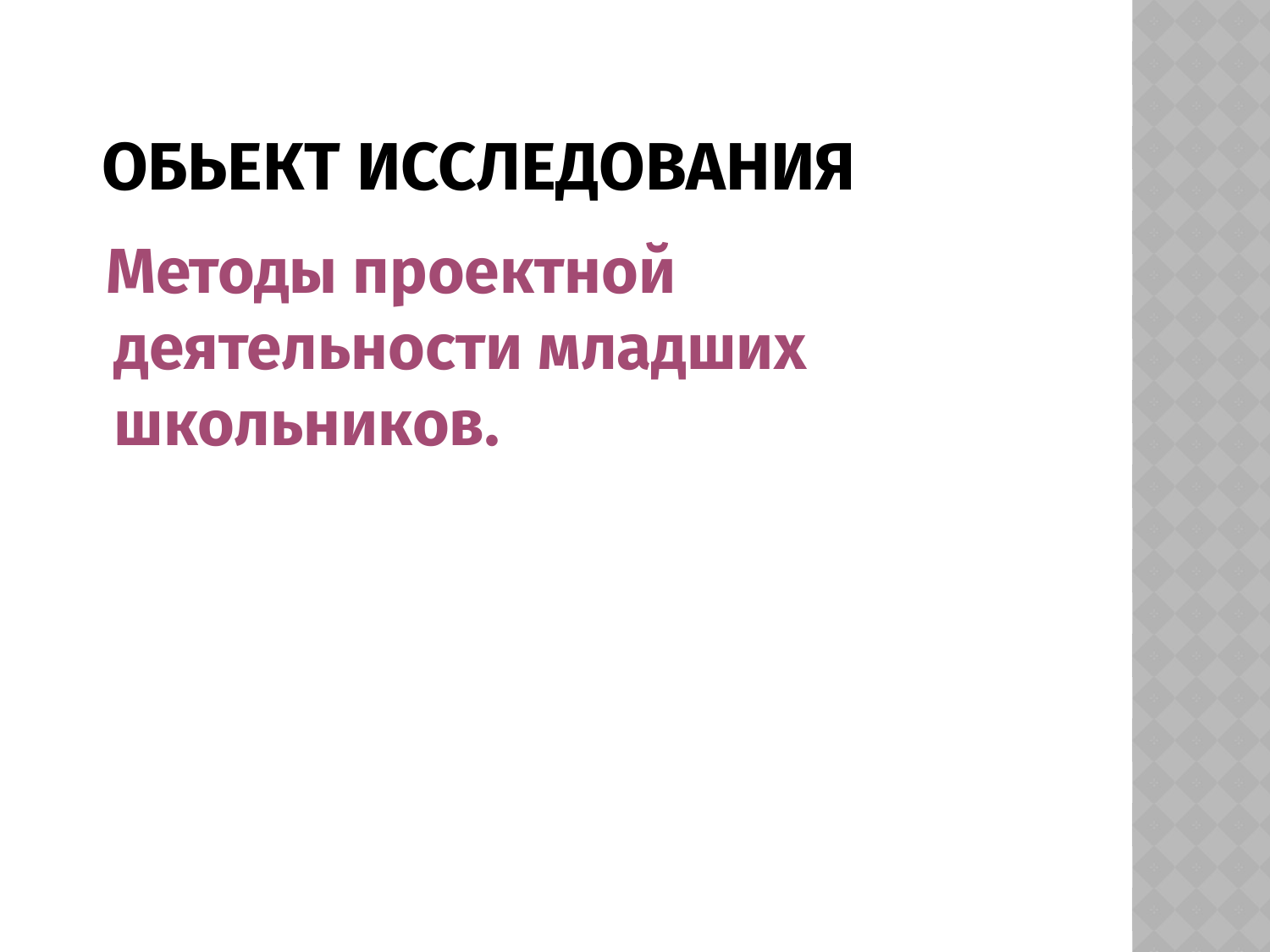

# Обьект исследования
  Методы проектной деятельности младших школьников.